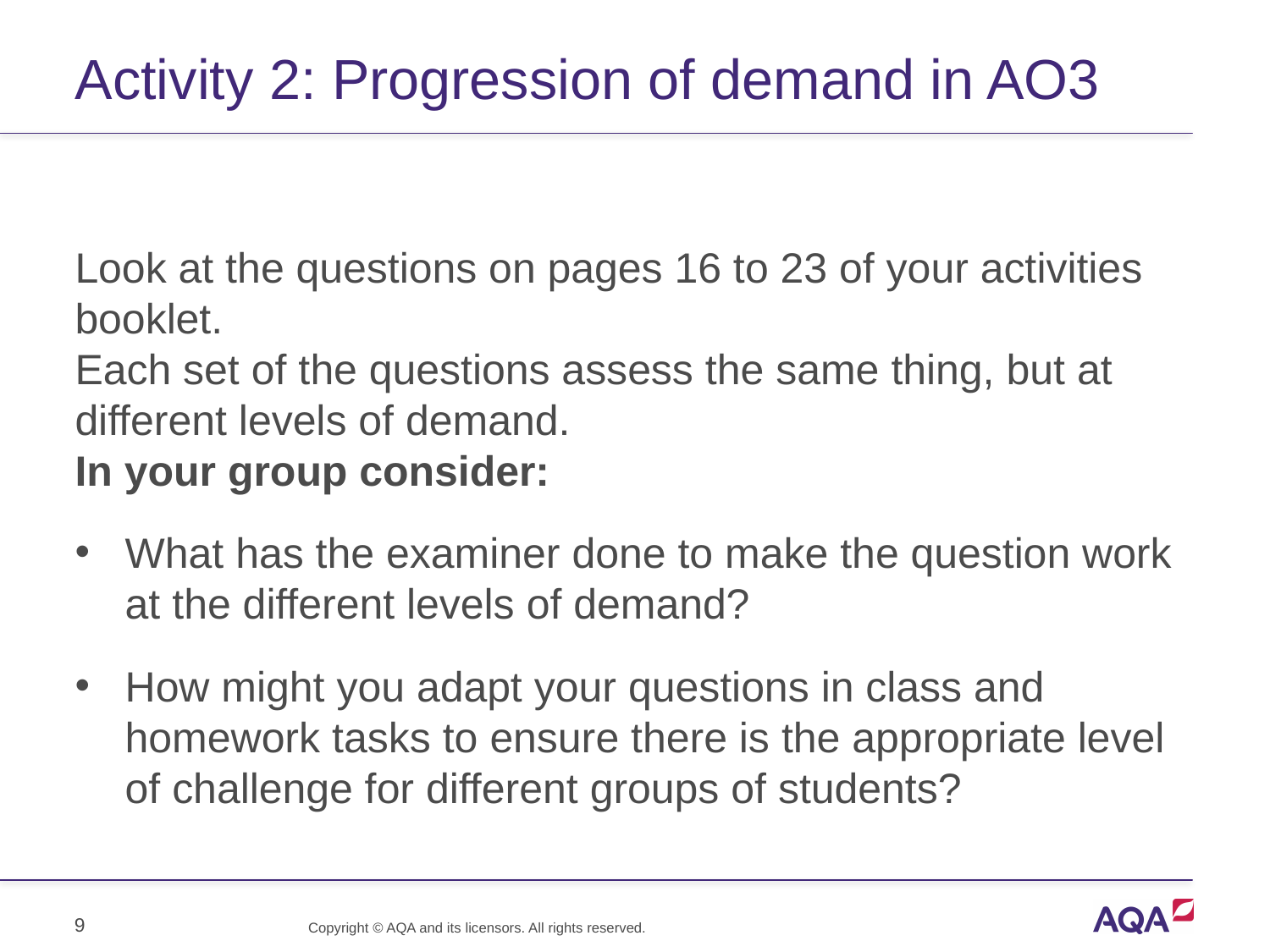

# Activity 2: Progression of demand in AO3
Look at the questions on pages 16 to 23 of your activities booklet.
Each set of the questions assess the same thing, but at different levels of demand.
In your group consider:
What has the examiner done to make the question work at the different levels of demand?
How might you adapt your questions in class and homework tasks to ensure there is the appropriate level of challenge for different groups of students?

9
Copyright © AQA and its licensors. All rights reserved.